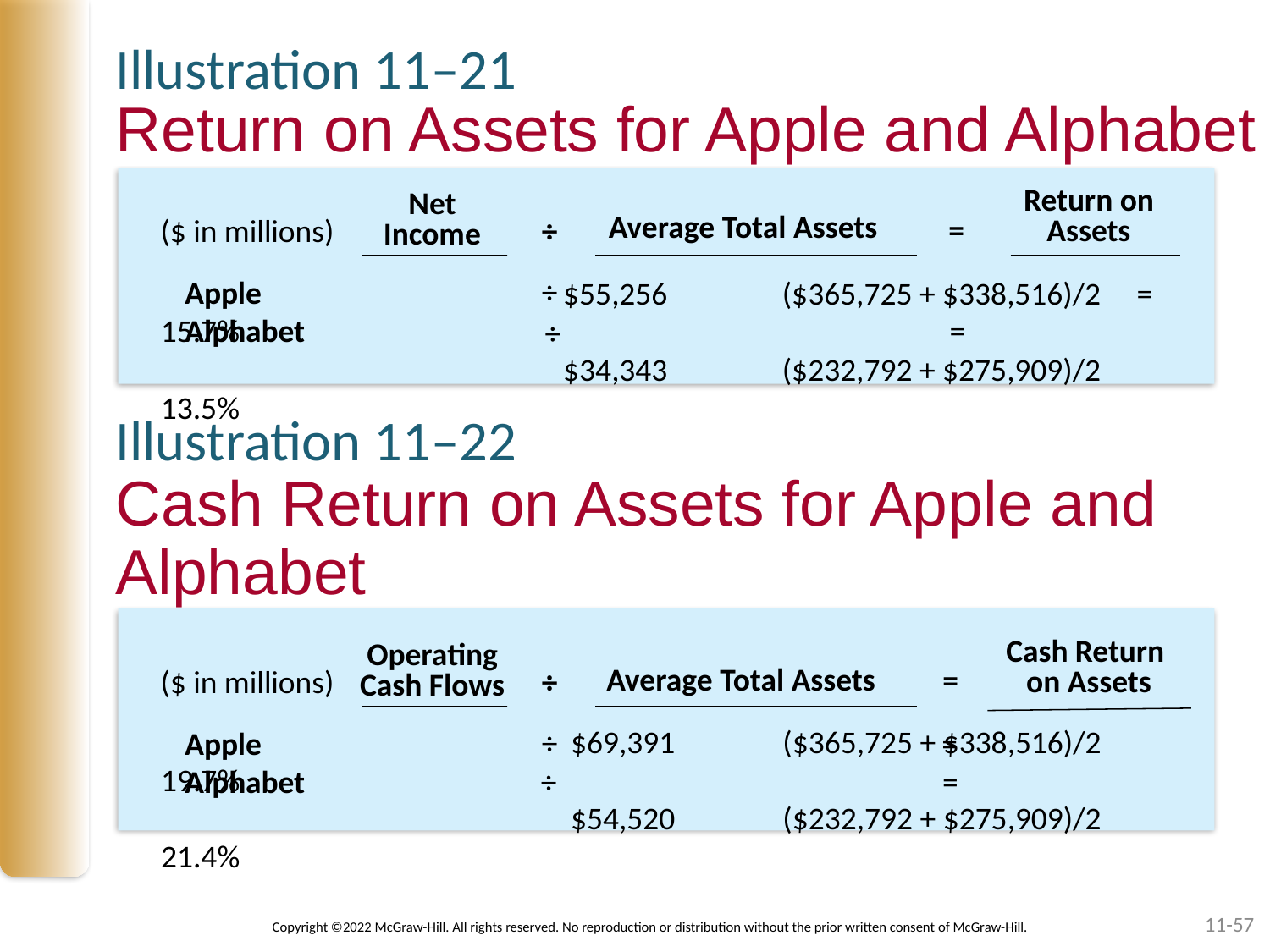

Illustration 11–21
# Return on Assets for Apple and Alphabet

Return on
Assets

Net
Income
=
÷
($ in millions)
Average Total Assets

÷
Apple Alphabet
			   $55,256                ($365,725 + $338,516)/2     =             15.7%
			   $34,343                ($232,792 + $275,909)/2                    13.5%

 =
÷
Illustration 11–22
Cash Return on Assets for Apple and Alphabet

Cash Return
on Assets

Operating
Cash Flows
=
÷
($ in millions)
Average Total Assets

			     $69,391               ($365,725 + $338,516)/2                    19.7%
			     $54,520               ($232,792 + $275,909)/2                    21.4%
÷
=
Apple Alphabet
÷
=
11-57
Copyright ©2022 McGraw-Hill. All rights reserved. No reproduction or distribution without the prior written consent of McGraw-Hill.